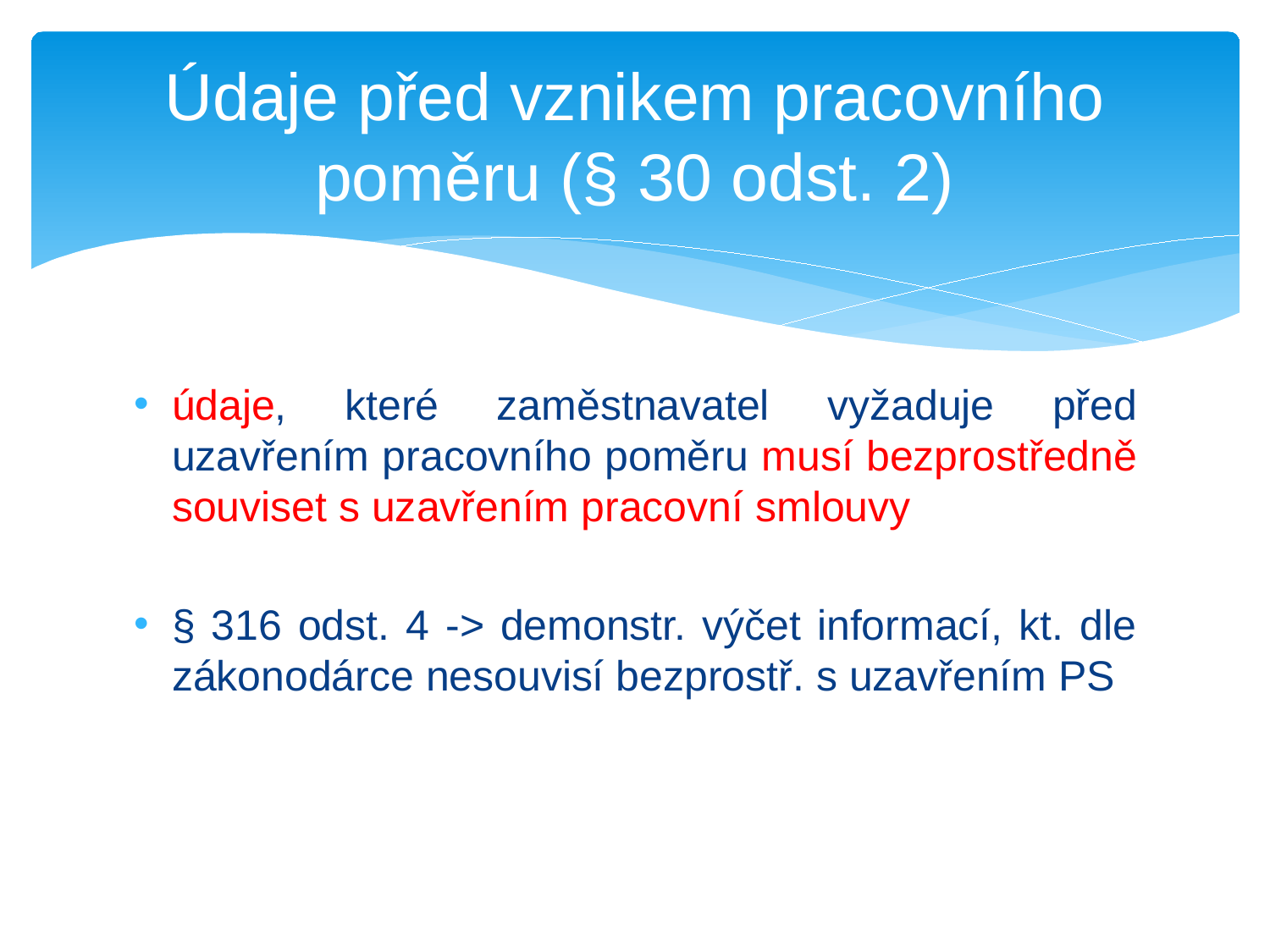

# Údaje před vznikem pracovního poměru (§ 30 odst. 2)
údaje, které zaměstnavatel vyžaduje před uzavřením pracovního poměru musí bezprostředně souviset s uzavřením pracovní smlouvy

§ 316 odst. 4 -> demonstr. výčet informací, kt. dle zákonodárce nesouvisí bezprostř. s uzavřením PS